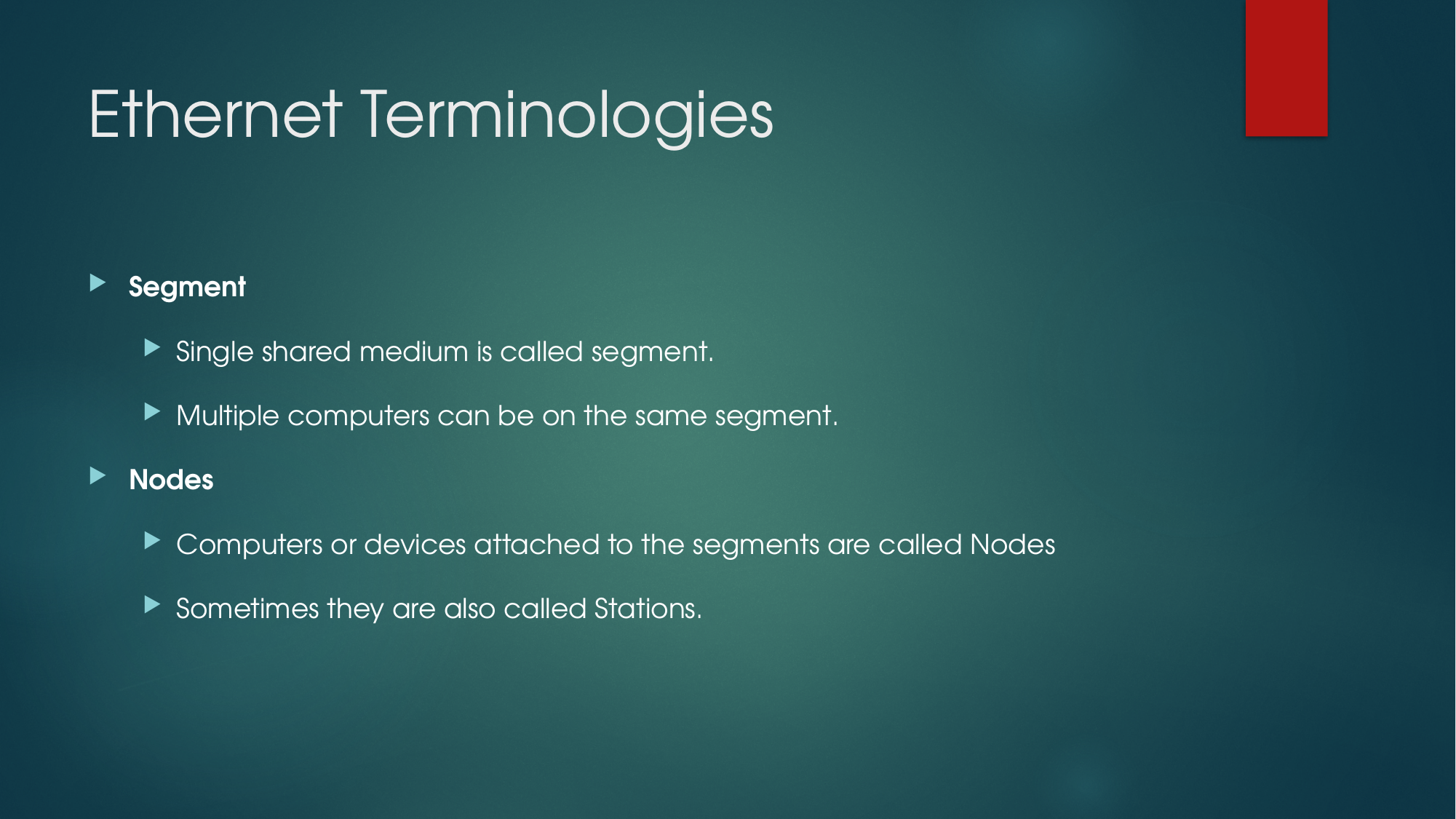

# Ethernet Terminologies
Segment
Single shared medium is called segment.
Multiple computers can be on the same segment.
Nodes
Computers or devices attached to the segments are called Nodes
Sometimes they are also called Stations.